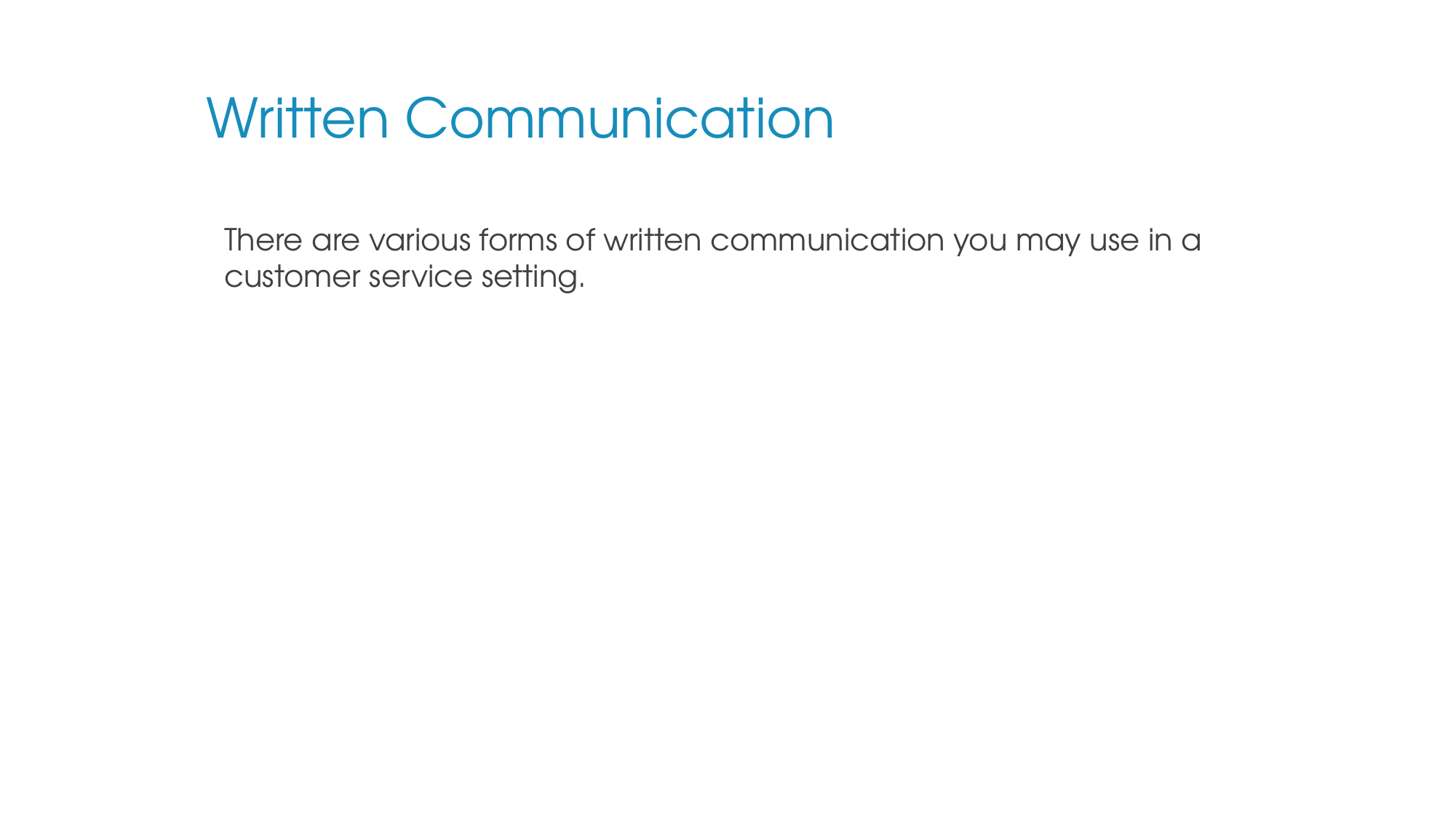

# Written Communication
There are various forms of written communication you may use in a customer service setting.